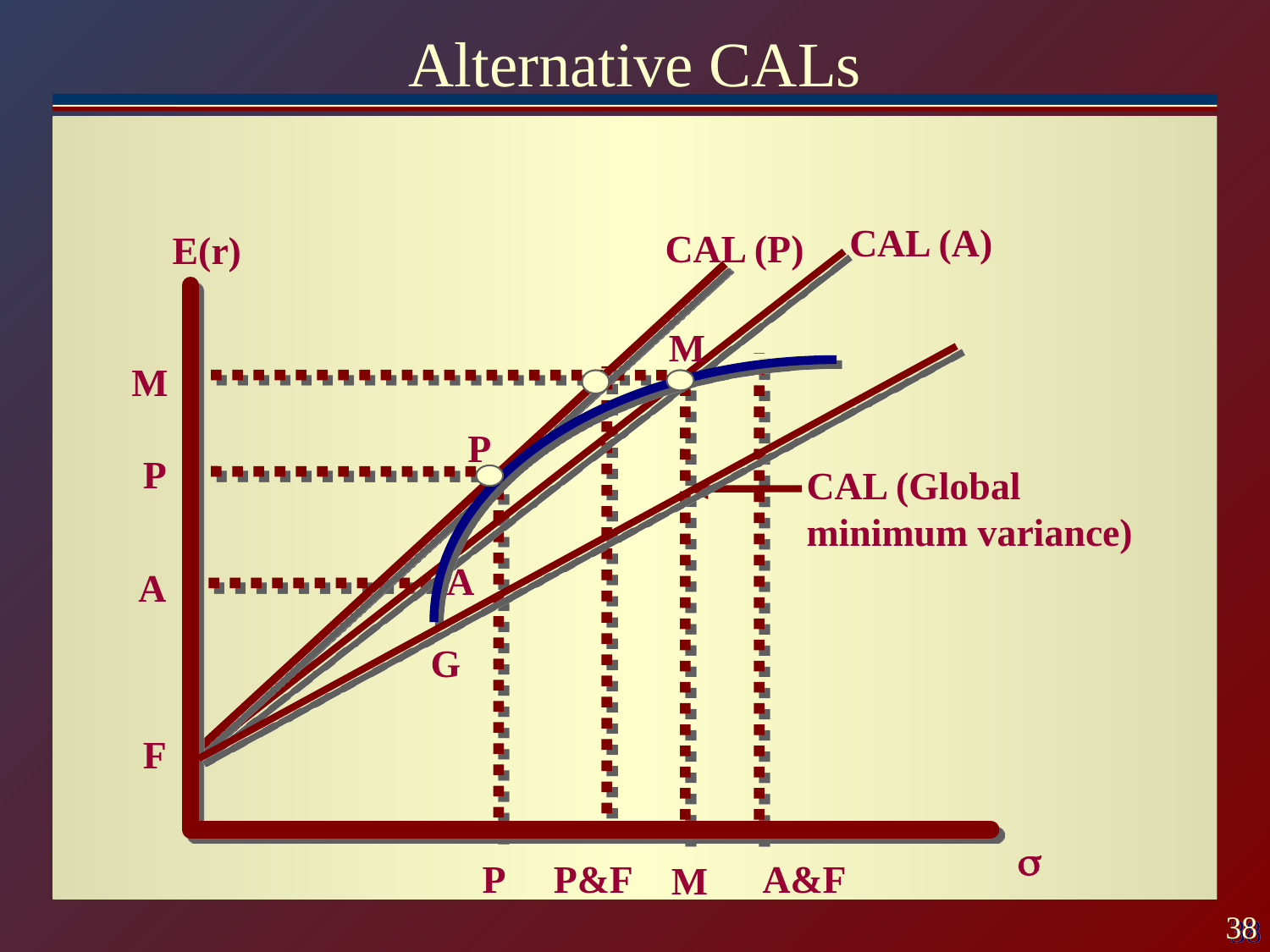

# Alternative CALs
CAL (A)
CAL (P)
E(r)

M

M

P
P
CAL (Global
minimum variance)

A
A

G
F
σ
P
P&F
A&F
M